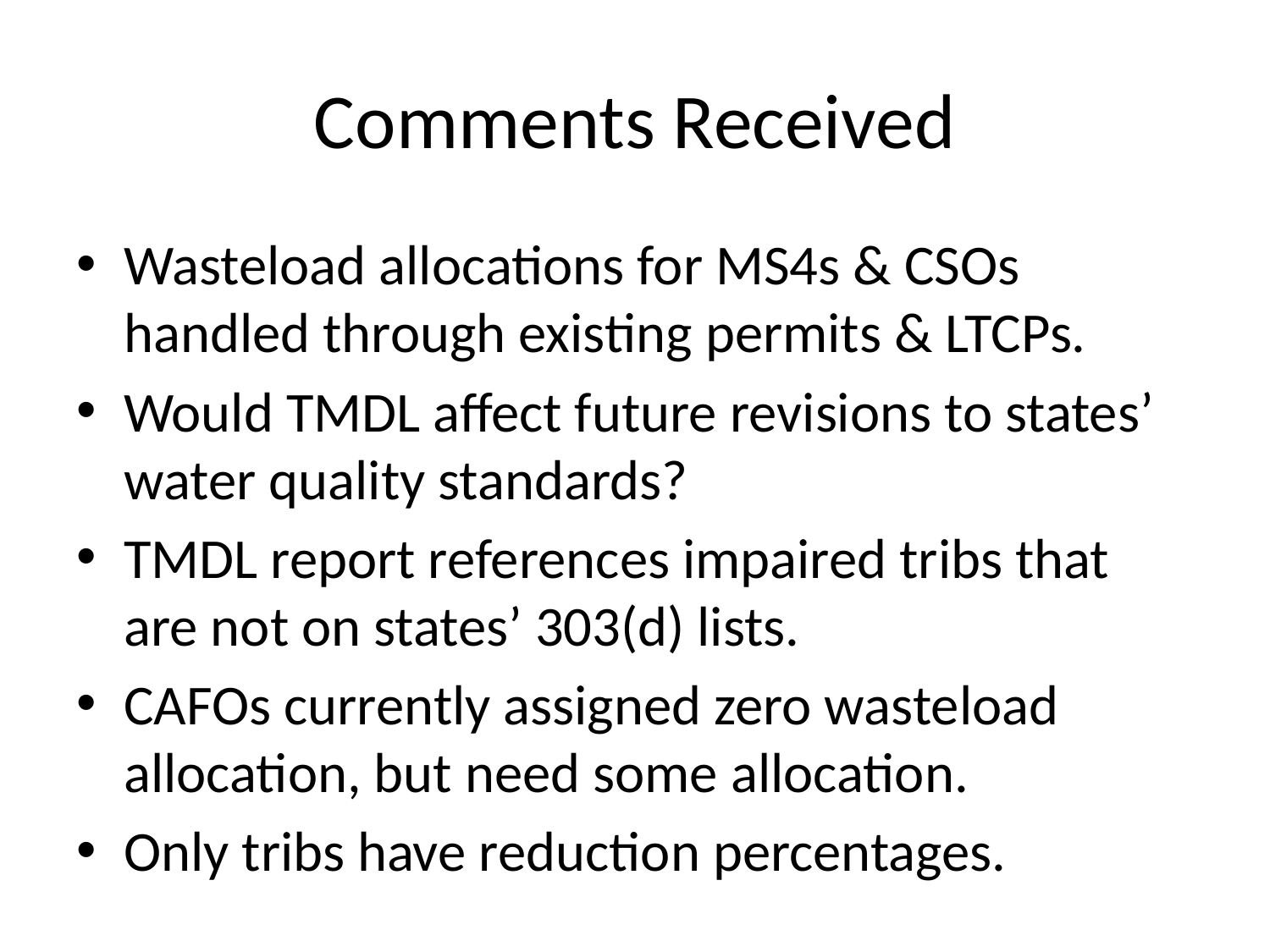

# Comments Received
Wasteload allocations for MS4s & CSOs handled through existing permits & LTCPs.
Would TMDL affect future revisions to states’ water quality standards?
TMDL report references impaired tribs that are not on states’ 303(d) lists.
CAFOs currently assigned zero wasteload allocation, but need some allocation.
Only tribs have reduction percentages.